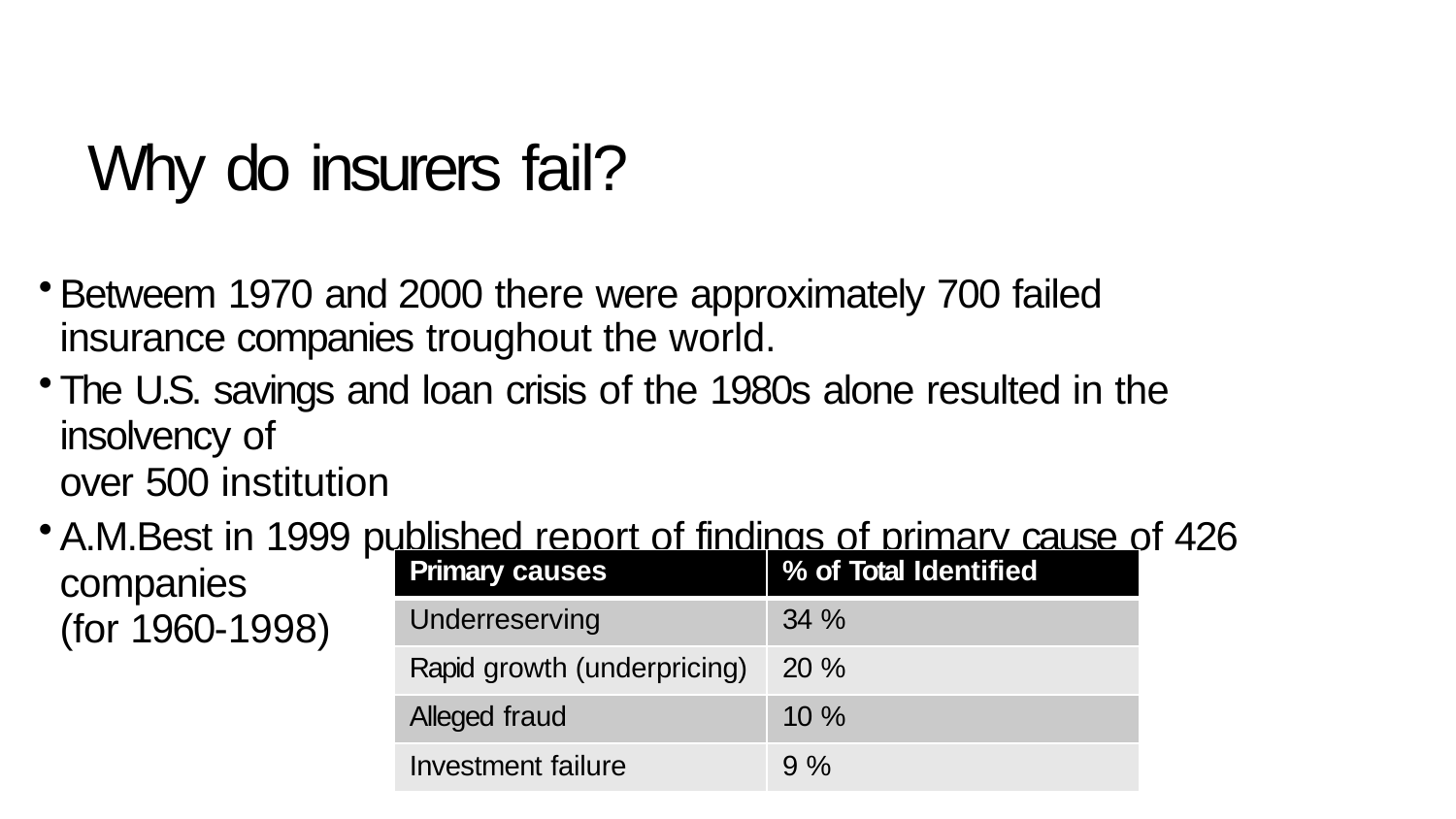

# Why do insurers fail?
Betweem 1970 and 2000 there were approximately 700 failed insurance companies troughout the world.
The U.S. savings and loan crisis of the 1980s alone resulted in the insolvency of
over 500 institution
A.M.Best in 1999 published report of findings of primary cause of 426 companies
(for 1960-1998)
| Primary causes | % of Total Identified |
| --- | --- |
| Underreserving | 34 % |
| Rapid growth (underpricing) | 20 % |
| Alleged fraud | 10 % |
| Investment failure | 9 % |